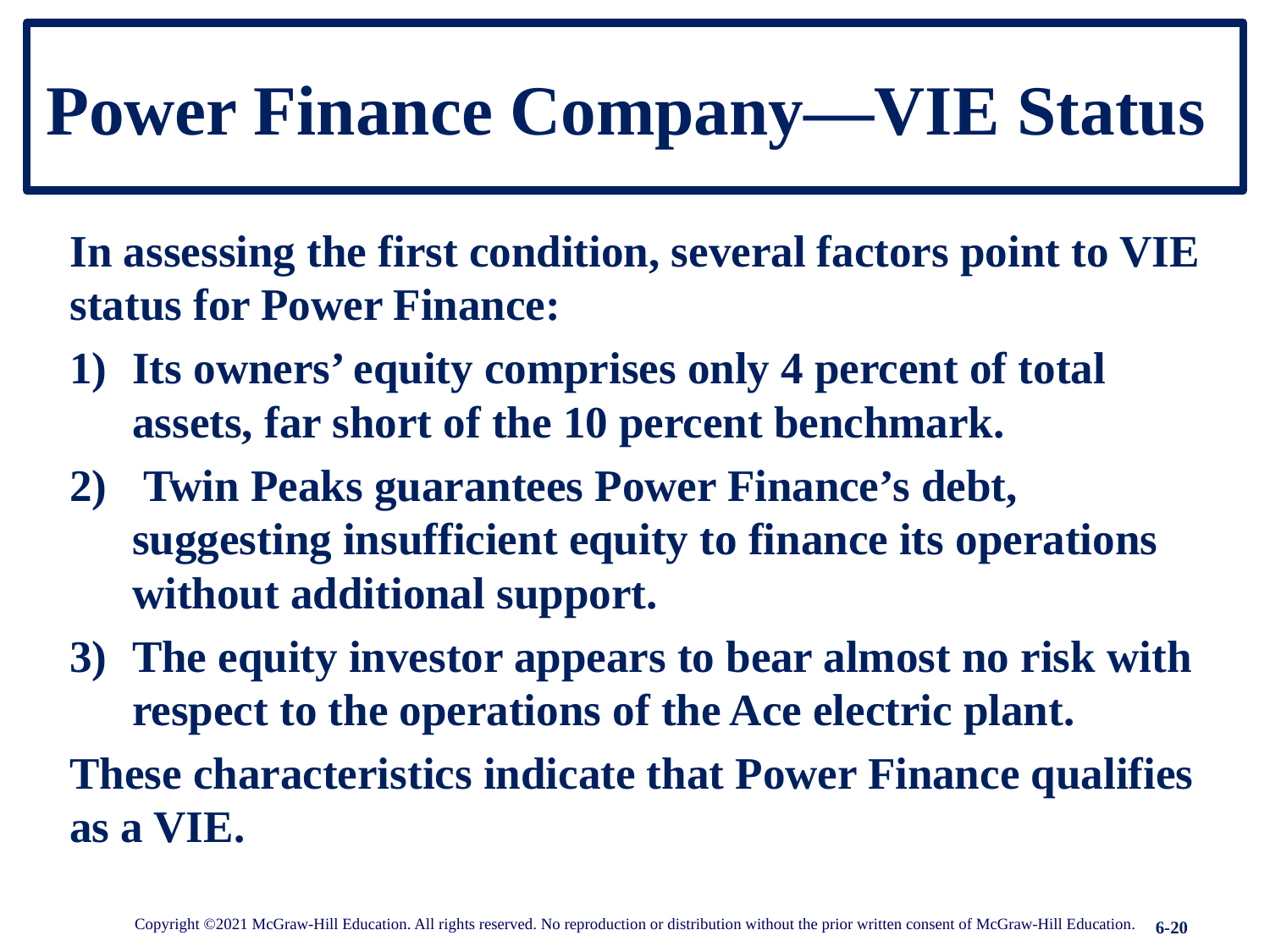

# Power Finance Company—VIE Status
In assessing the first condition, several factors point to VIE status for Power Finance:
Its owners’ equity comprises only 4 percent of total assets, far short of the 10 percent benchmark.
 Twin Peaks guarantees Power Finance’s debt, suggesting insufficient equity to finance its operations without additional support.
The equity investor appears to bear almost no risk with respect to the operations of the Ace electric plant.
These characteristics indicate that Power Finance qualifies as a VIE.
Copyright ©2021 McGraw-Hill Education. All rights reserved. No reproduction or distribution without the prior written consent of McGraw-Hill Education.
6-20